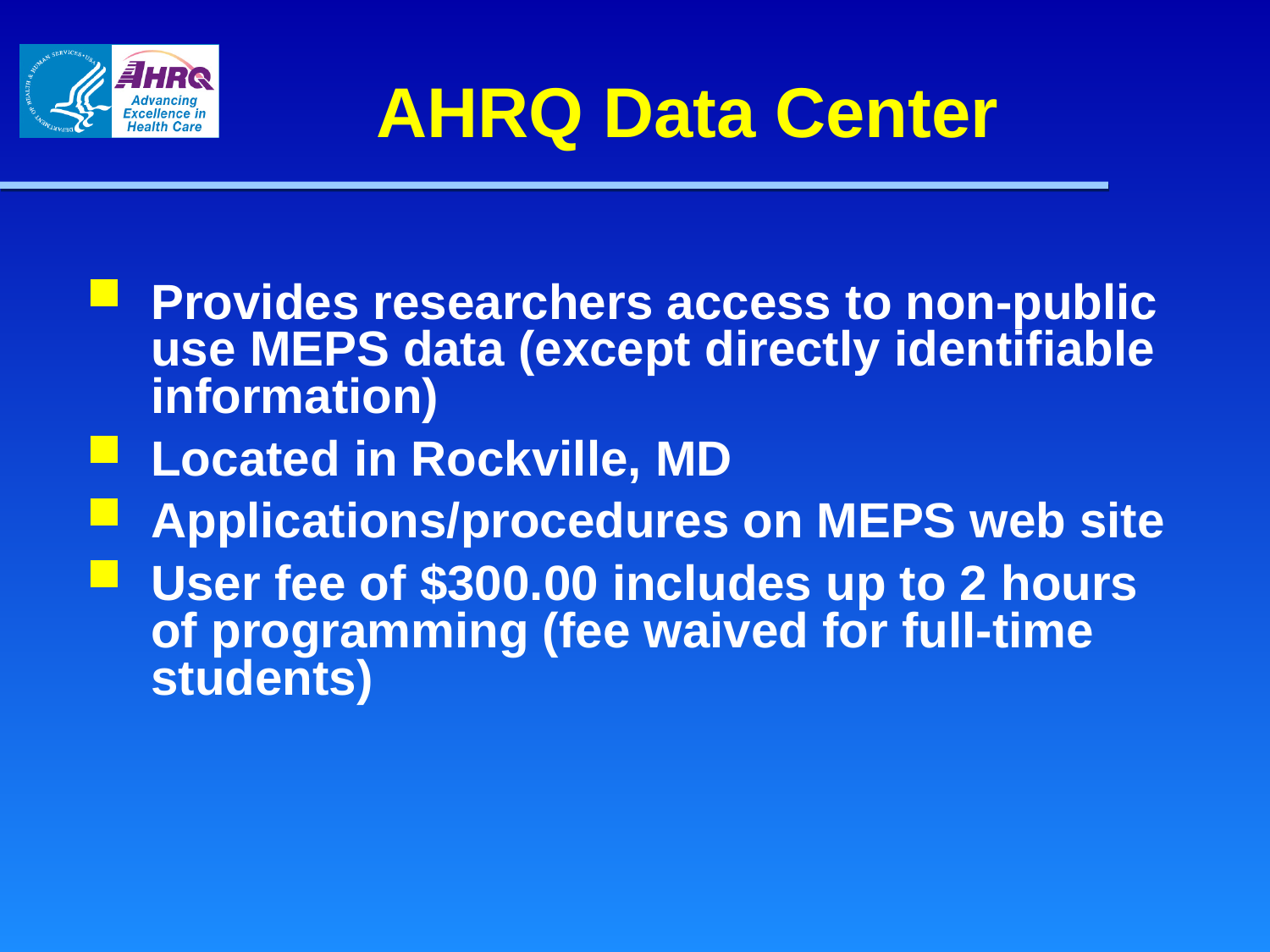

# AHRQ Data Center
Provides researchers access to non-public use MEPS data (except directly identifiable information)
Located in Rockville, MD
Applications/procedures on MEPS web site
User fee of $300.00 includes up to 2 hours of programming (fee waived for full-time students)